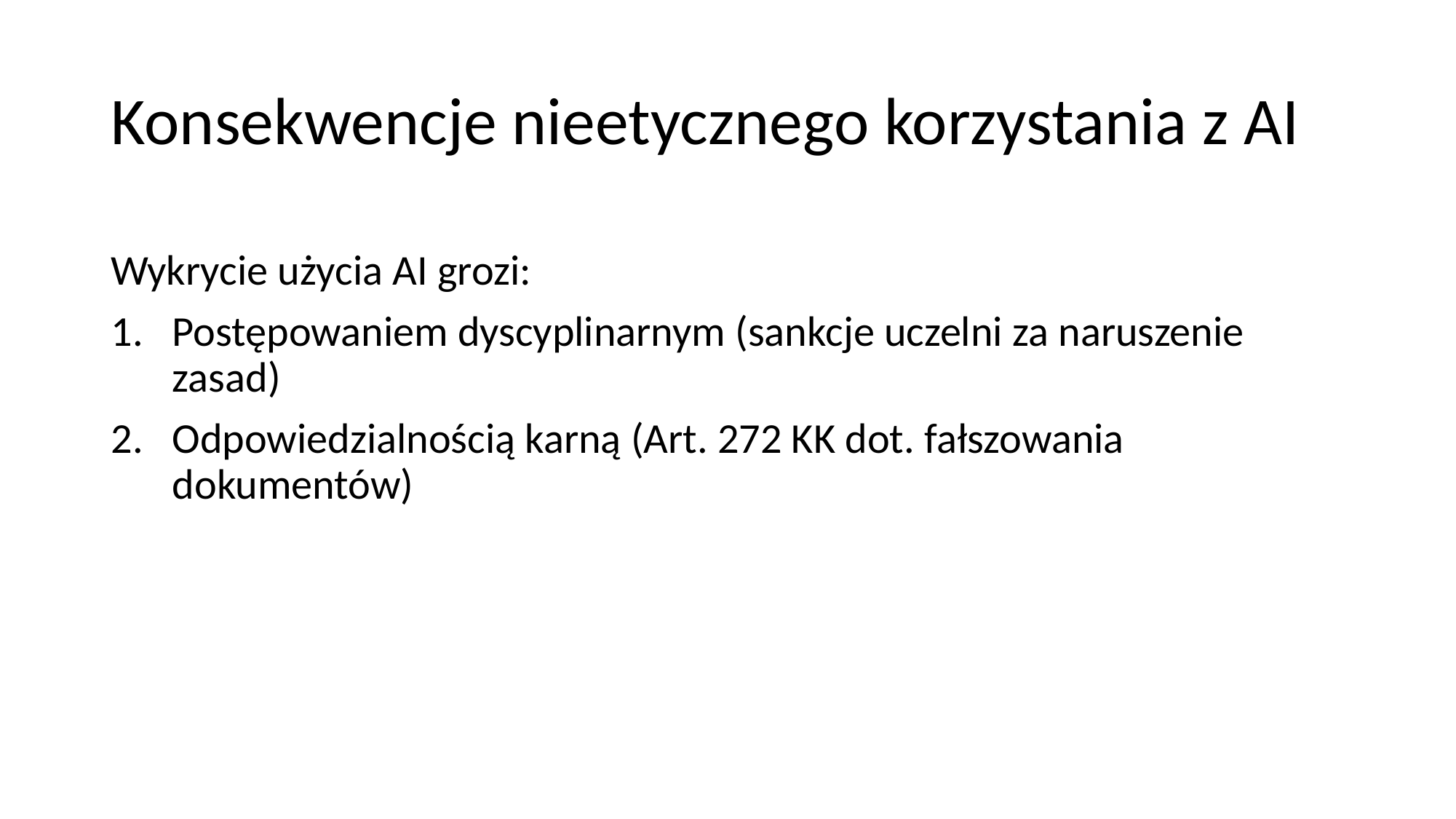

# Konsekwencje nieetycznego korzystania z AI
Wykrycie użycia AI grozi:
Postępowaniem dyscyplinarnym (sankcje uczelni za naruszenie zasad)
Odpowiedzialnością karną (Art. 272 KK dot. fałszowania dokumentów)